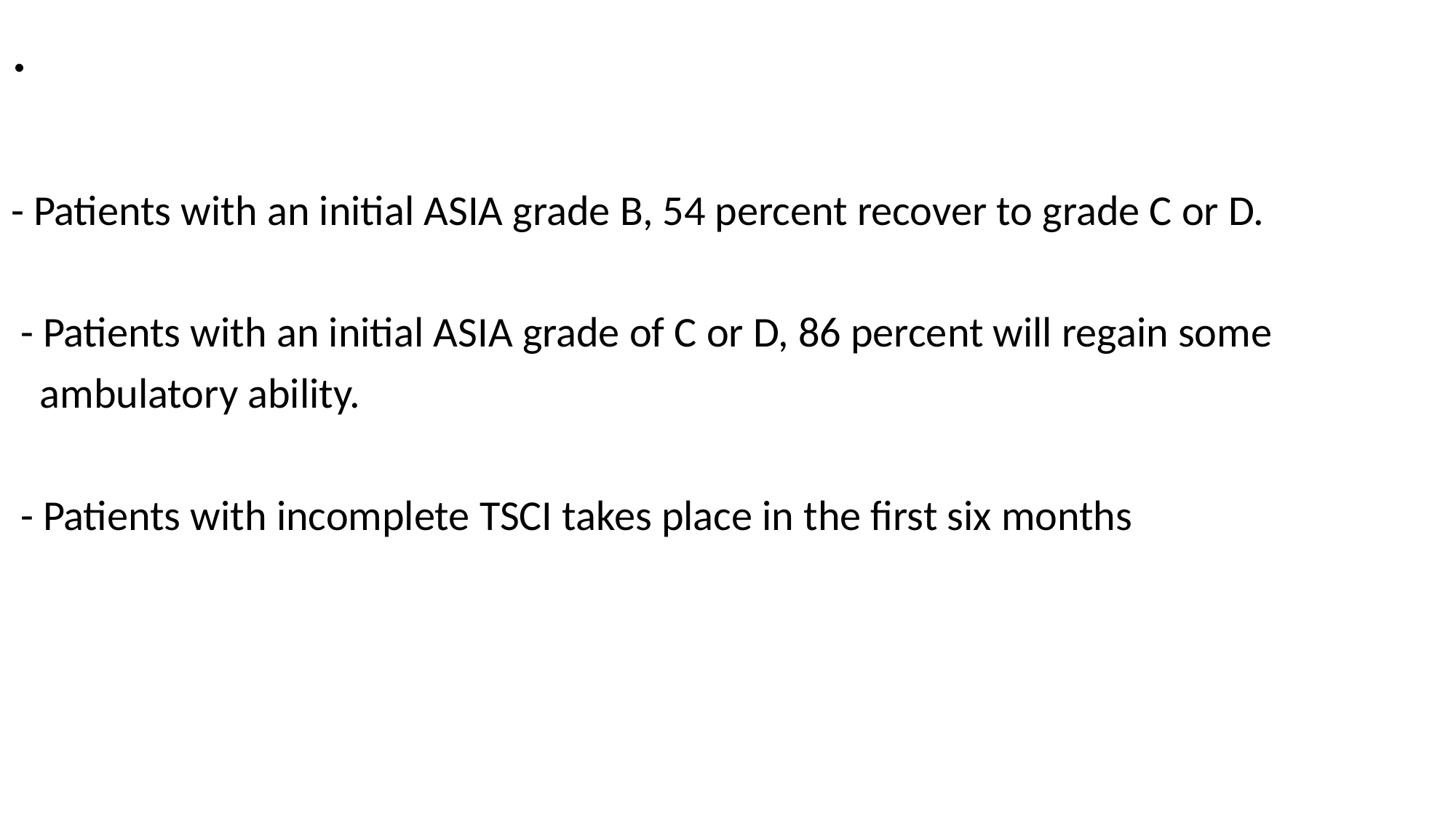

# .

- Patients with an initial ASIA grade B, 54 percent recover to grade C or D.

 - Patients with an initial ASIA grade of C or D, 86 percent will regain some
   ambulatory ability.

 - Patients with incomplete TSCI takes place in the first six months